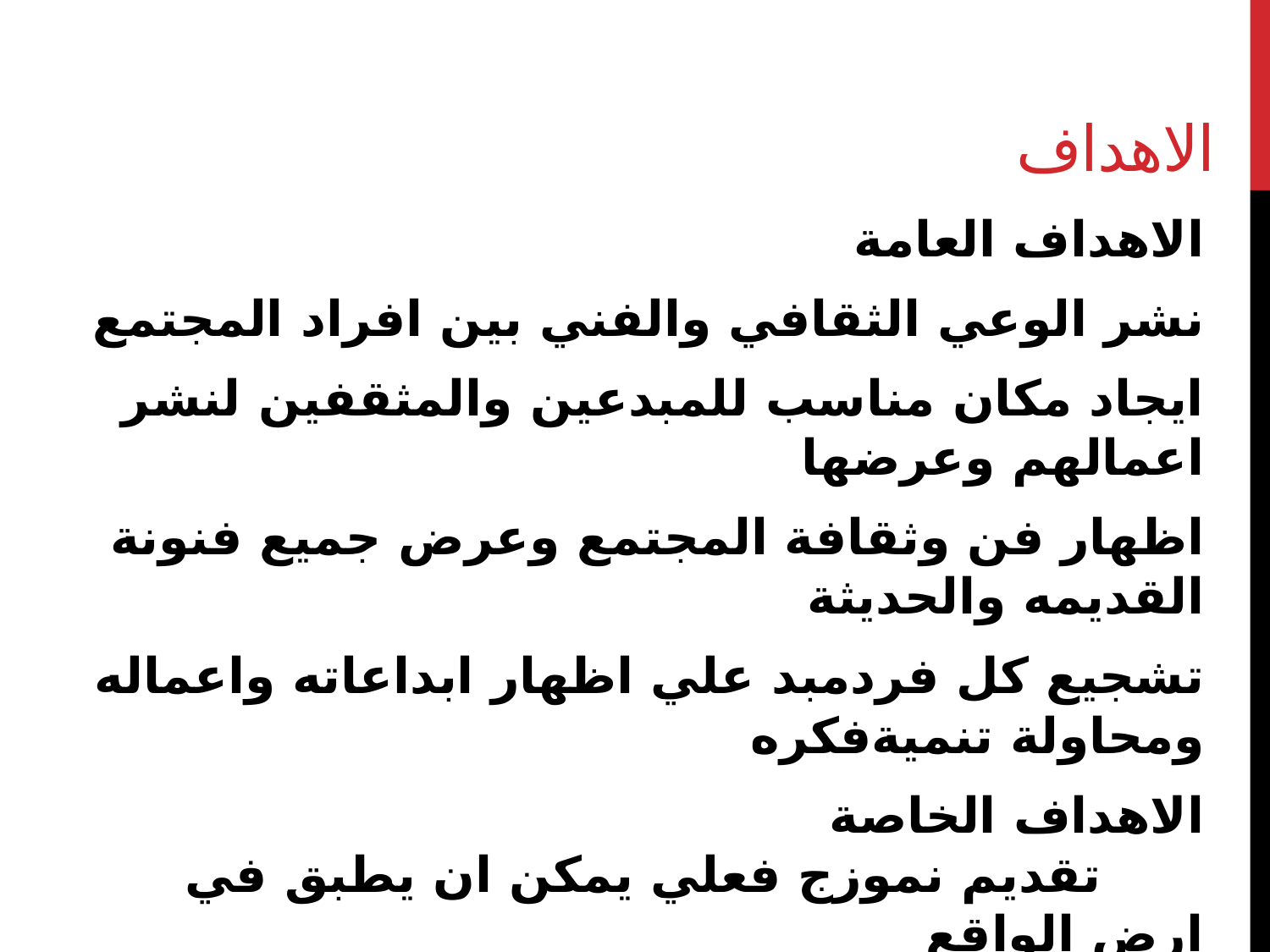

# الاهداف
الاهداف العامة
نشر الوعي الثقافي والفني بين افراد المجتمع
ايجاد مكان مناسب للمبدعين والمثقفين لنشر اعمالهم وعرضها
اظهار فن وثقافة المجتمع وعرض جميع فنونة القديمه والحديثة
تشجيع كل فردمبد علي اظهار ابداعاته واعماله ومحاولة تنميةفكره
الاهداف الخاصة							      تقديم نموزج فعلي يمكن ان يطبق في ارض الواقع                                                الالمام بجوانب هذه المشروع واستكمال جوانب التقصير